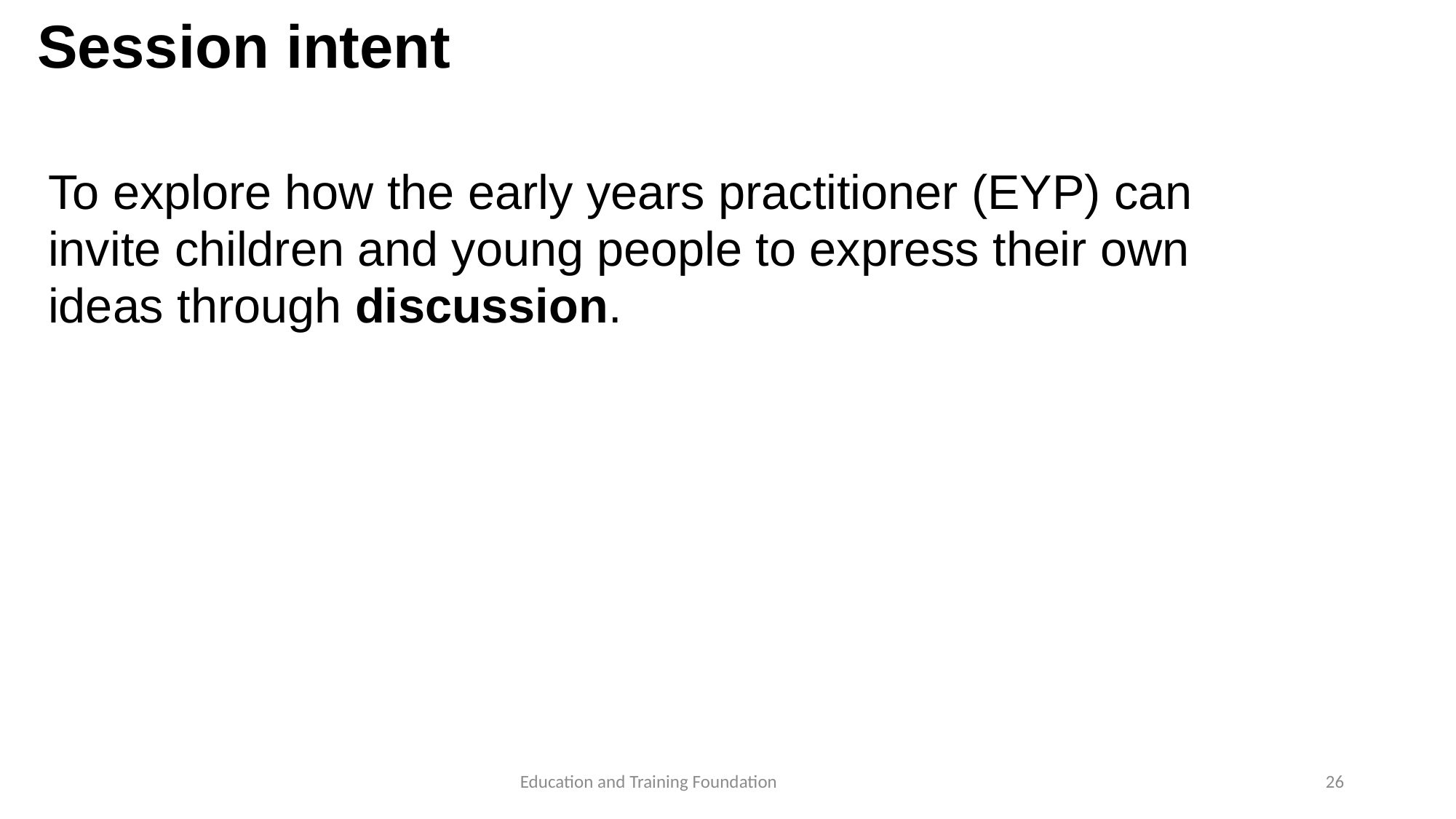

# Session intent
To explore how the early years practitioner (EYP) can invite children and young people to express their own ideas through discussion.
26
Education and Training Foundation